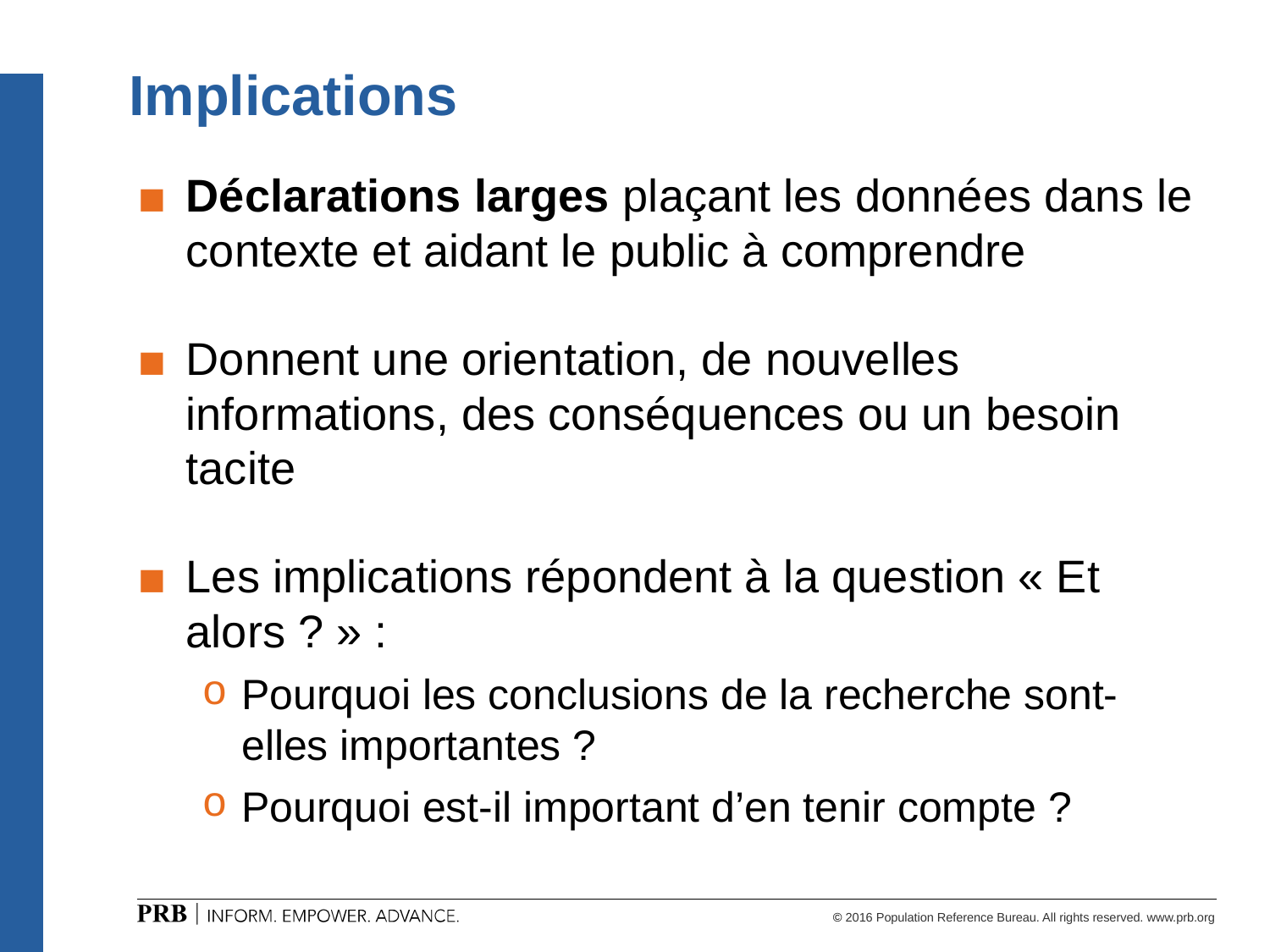

# Implications
Déclarations larges plaçant les données dans le contexte et aidant le public à comprendre
Donnent une orientation, de nouvelles informations, des conséquences ou un besoin tacite
Les implications répondent à la question « Et alors ? » :
Pourquoi les conclusions de la recherche sont-elles importantes ?
Pourquoi est-il important d’en tenir compte ?